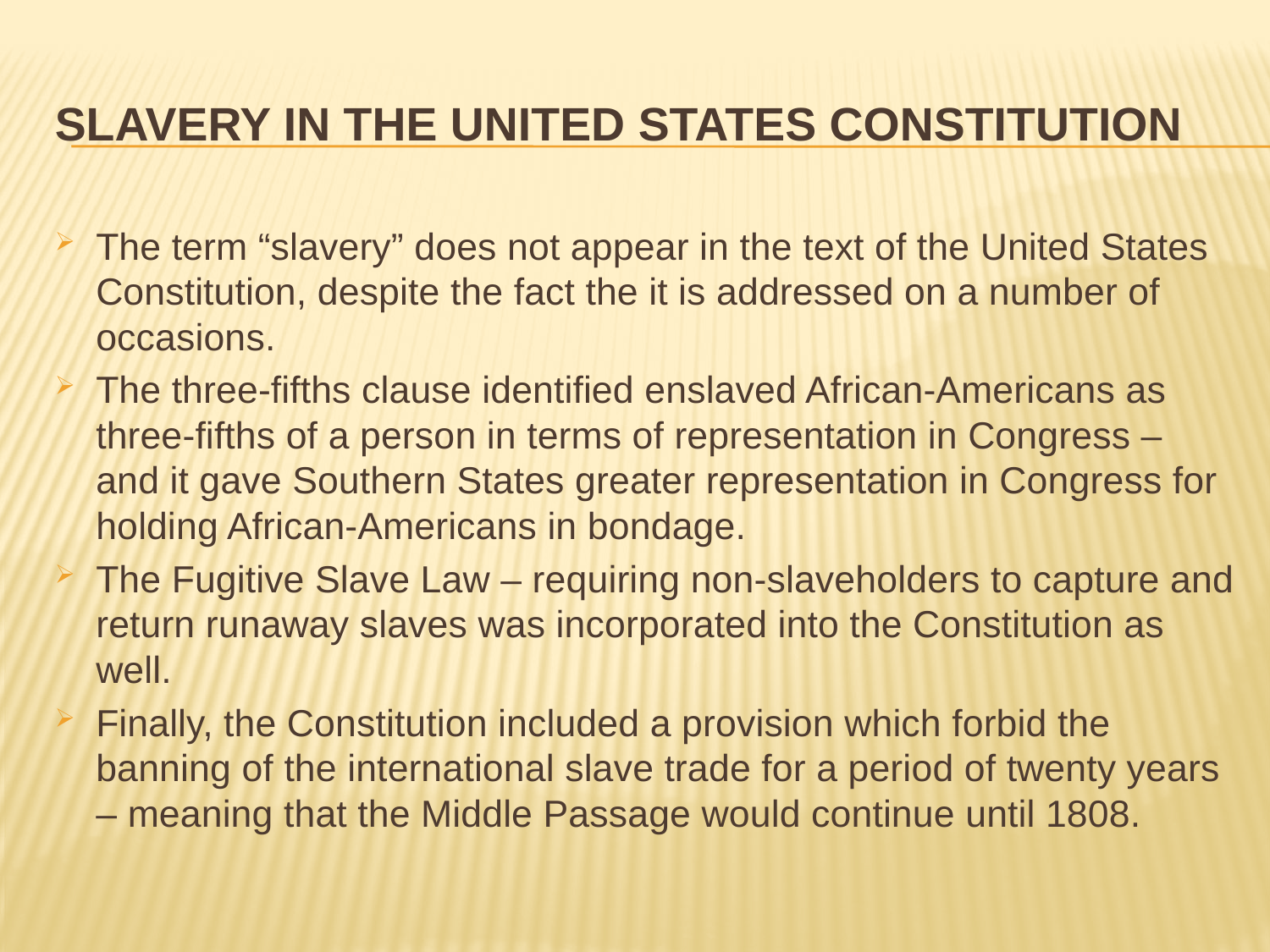

# Slavery in the United States constitution
The term “slavery” does not appear in the text of the United States Constitution, despite the fact the it is addressed on a number of occasions.
The three-fifths clause identified enslaved African-Americans as three-fifths of a person in terms of representation in Congress – and it gave Southern States greater representation in Congress for holding African-Americans in bondage.
The Fugitive Slave Law – requiring non-slaveholders to capture and return runaway slaves was incorporated into the Constitution as well.
Finally, the Constitution included a provision which forbid the banning of the international slave trade for a period of twenty years – meaning that the Middle Passage would continue until 1808.